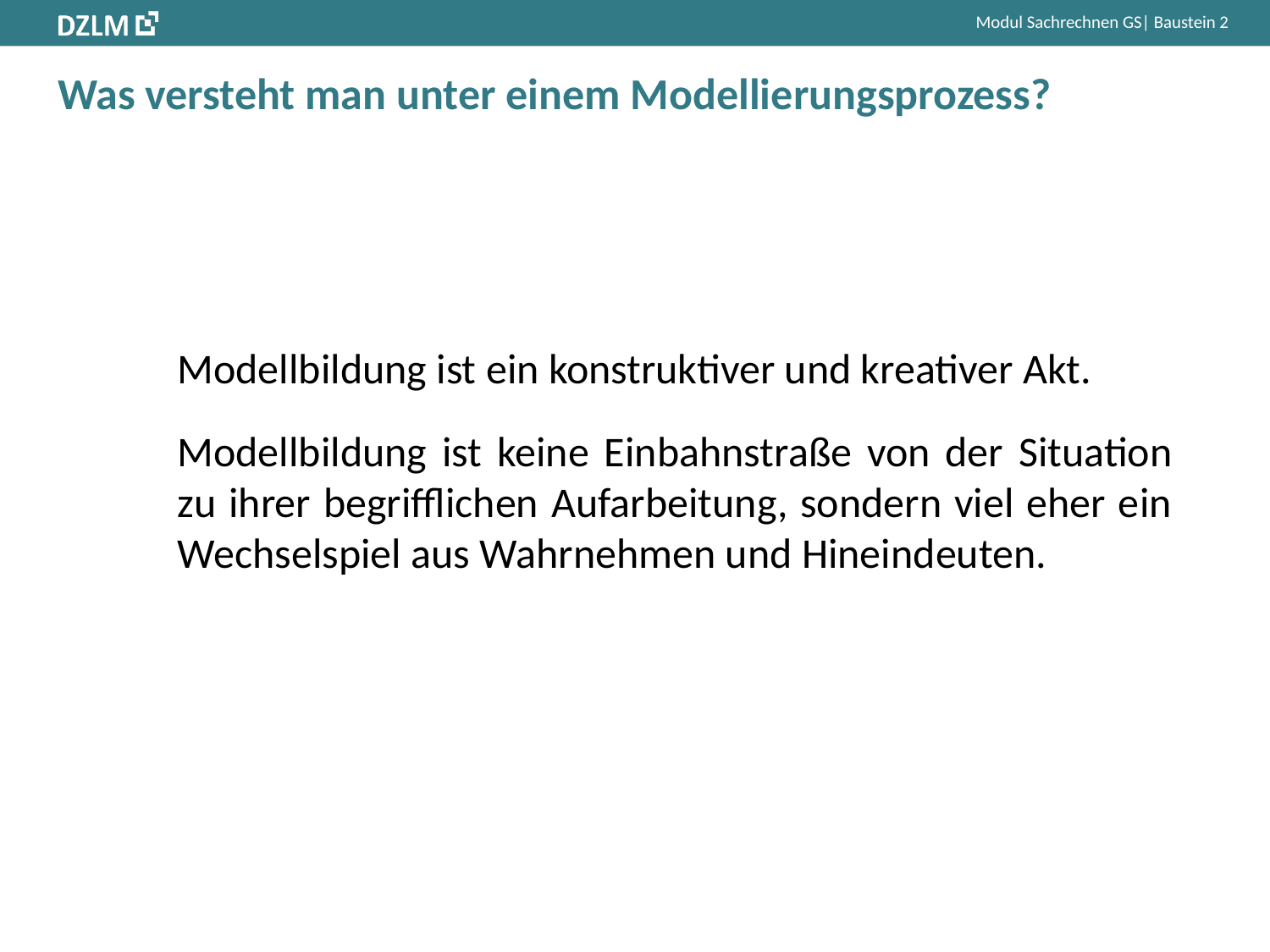

# Was versteht man unter einem Modellierungsprozess?
Modellbildung ist ein konstruktiver und kreativer Akt.
Modellbildung ist keine Einbahnstraße von der Situation zu ihrer begrifflichen Aufarbeitung, sondern viel eher ein Wechselspiel aus Wahrnehmen und Hineindeuten.